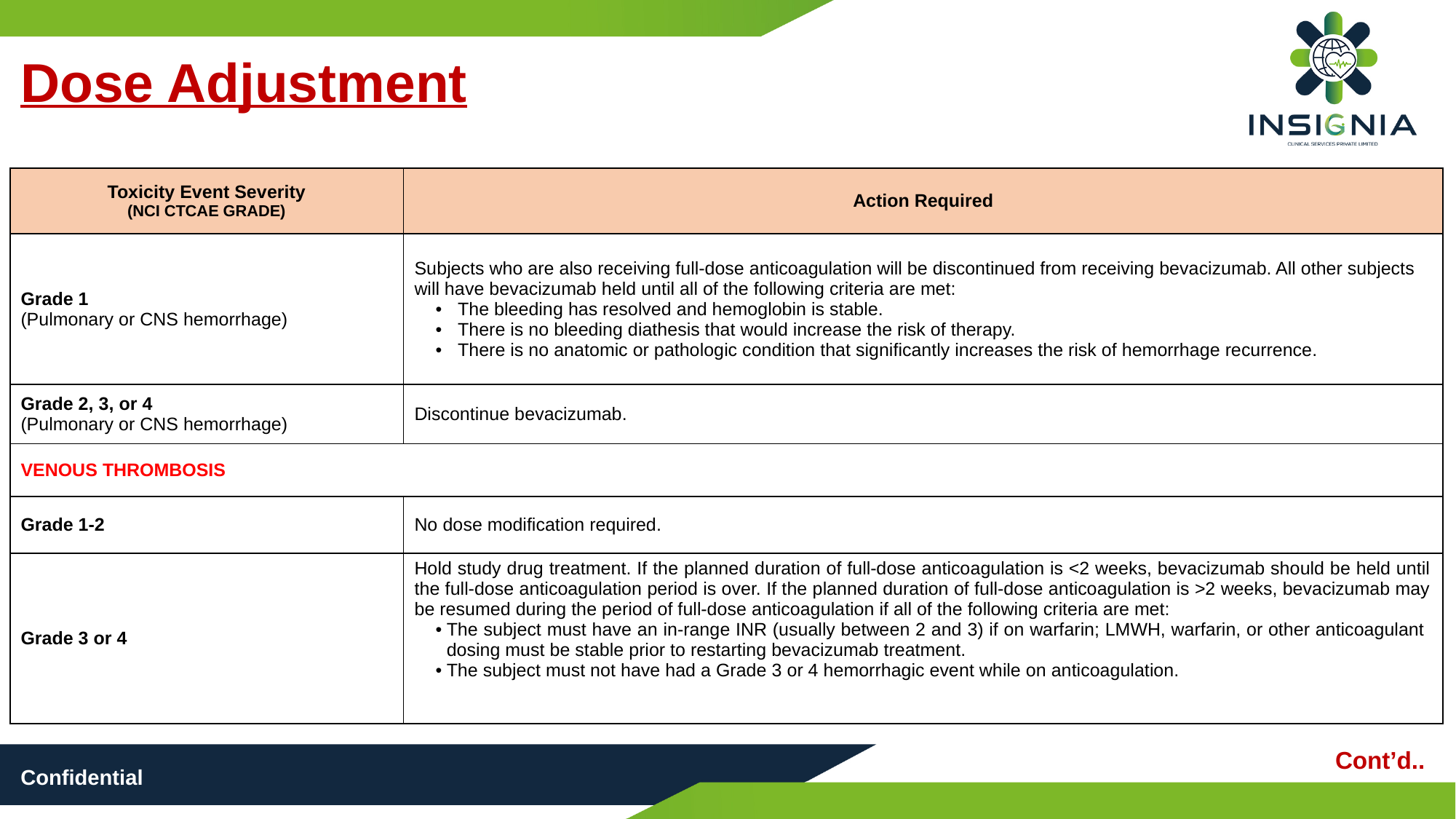

Dose Adjustment
| Toxicity Event Severity (NCI CTCAE GRADE) | Action Required |
| --- | --- |
| Grade 1 (Pulmonary or CNS hemorrhage) | Subjects who are also receiving full-dose anticoagulation will be discontinued from receiving bevacizumab. All other subjects will have bevacizumab held until all of the following criteria are met: The bleeding has resolved and hemoglobin is stable. There is no bleeding diathesis that would increase the risk of therapy. There is no anatomic or pathologic condition that significantly increases the risk of hemorrhage recurrence. |
| Grade 2, 3, or 4 (Pulmonary or CNS hemorrhage) | Discontinue bevacizumab. |
| VENOUS THROMBOSIS |  |
| Grade 1-2 | No dose modification required. |
| Grade 3 or 4 | Hold study drug treatment. If the planned duration of full-dose anticoagulation is <2 weeks, bevacizumab should be held until the full-dose anticoagulation period is over. If the planned duration of full-dose anticoagulation is >2 weeks, bevacizumab may be resumed during the period of full-dose anticoagulation if all of the following criteria are met: The subject must have an in-range INR (usually between 2 and 3) if on warfarin; LMWH, warfarin, or other anticoagulant dosing must be stable prior to restarting bevacizumab treatment. The subject must not have had a Grade 3 or 4 hemorrhagic event while on anticoagulation. |
Cont’d..
Confidential